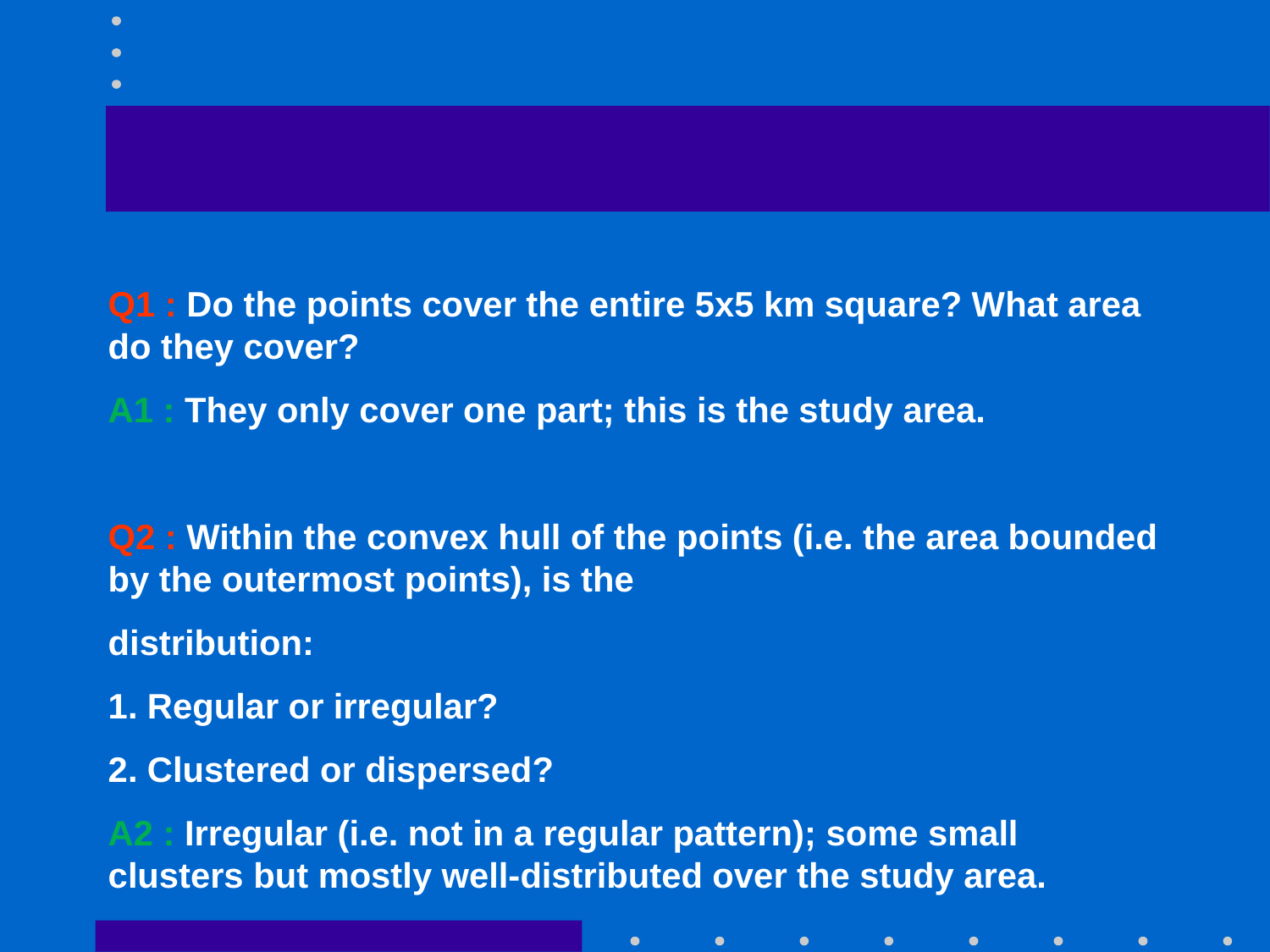

#
Q1 : Do the points cover the entire 5x5 km square? What area do they cover?
A1 : They only cover one part; this is the study area.

Q2 : Within the convex hull of the points (i.e. the area bounded by the outermost points), is the
distribution:
1. Regular or irregular?
2. Clustered or dispersed?
A2 : Irregular (i.e. not in a regular pattern); some small clusters but mostly well-distributed over the study area.